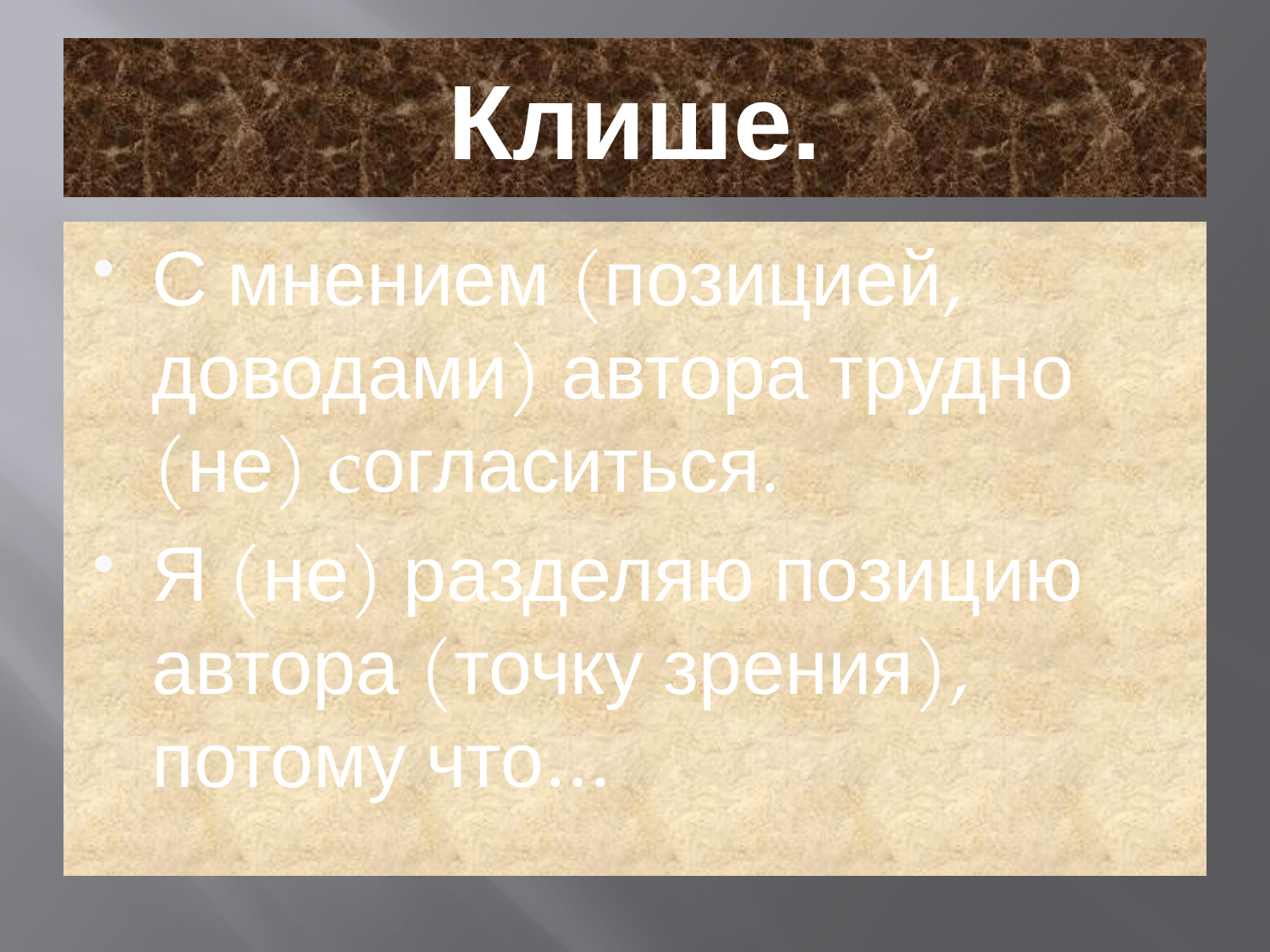

# Клише.
С мнением (позицией, доводами) автора трудно (не) cогласиться.
Я (не) разделяю позицию автора (точку зрения), потому что…